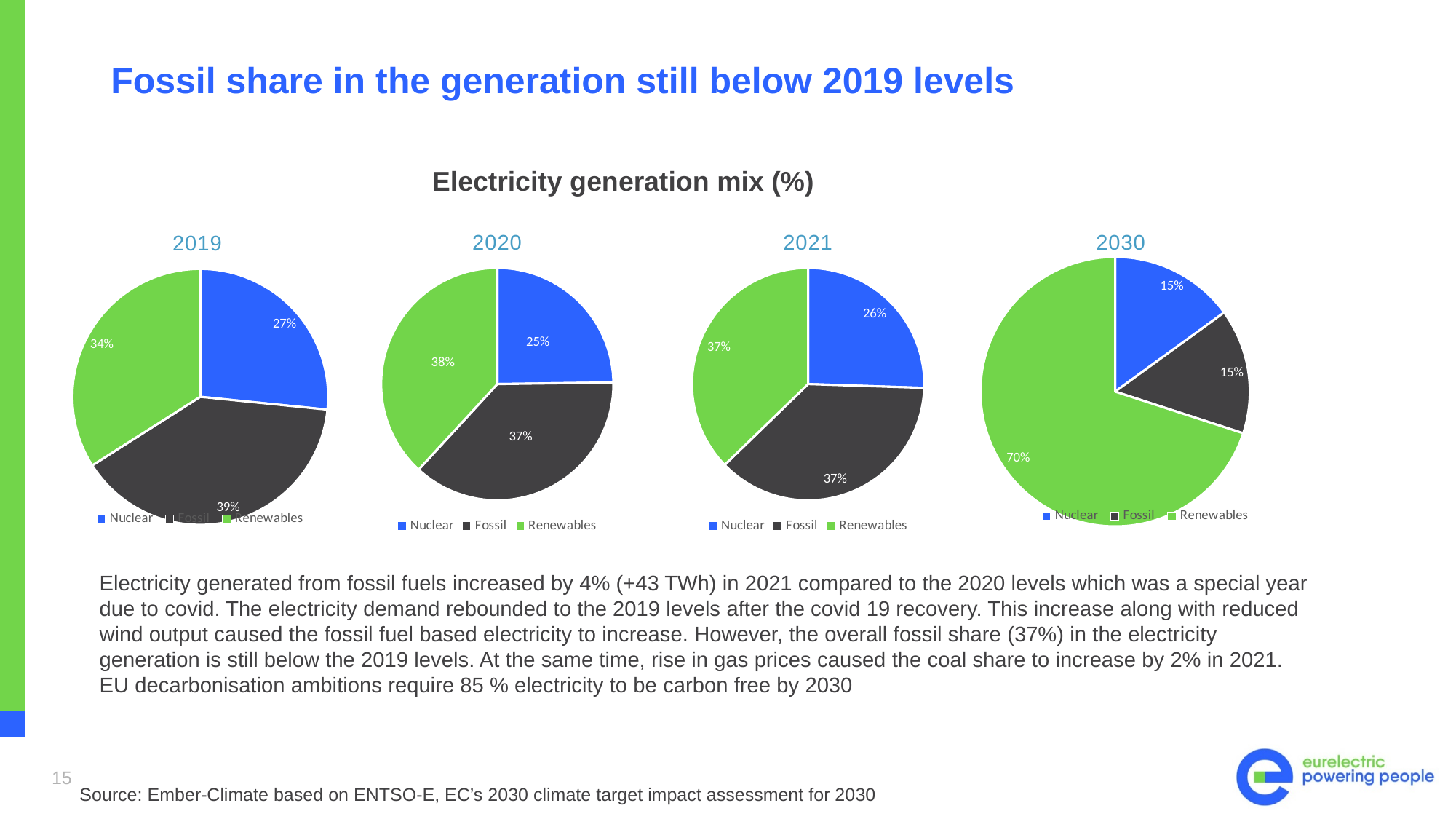

# Fossil share in the generation still below 2019 levels
Electricity generation mix (%)

### Chart: 2030

| Category | 2030 |
|---|---|
| Nuclear | 15.0 |
| Fossil | 15.0 |
| Renewables | 70.0 |

### Chart: 2019

| Category | 2019 |
|---|---|
| Nuclear | 26.6 |
| Fossil | 39.4 |
| Renewables | 34.0 |

### Chart: 2020

| Category | 2020 |
|---|---|
| Nuclear | 24.8 |
| Fossil | 37.1 |
| Renewables | 38.2 |

### Chart: 2021

| Category | 2021 |
|---|---|
| Nuclear | 25.5 |
| Fossil | 37.2 |
| Renewables | 37.2 |
Electricity generated from fossil fuels increased by 4% (+43 TWh) in 2021 compared to the 2020 levels which was a special year due to covid. The electricity demand rebounded to the 2019 levels after the covid 19 recovery. This increase along with reduced wind output caused the fossil fuel based electricity to increase. However, the overall fossil share (37%) in the electricity generation is still below the 2019 levels. At the same time, rise in gas prices caused the coal share to increase by 2% in 2021. EU decarbonisation ambitions require 85 % electricity to be carbon free by 2030
15
Source: Ember-Climate based on ENTSO-E, EC’s 2030 climate target impact assessment for 2030